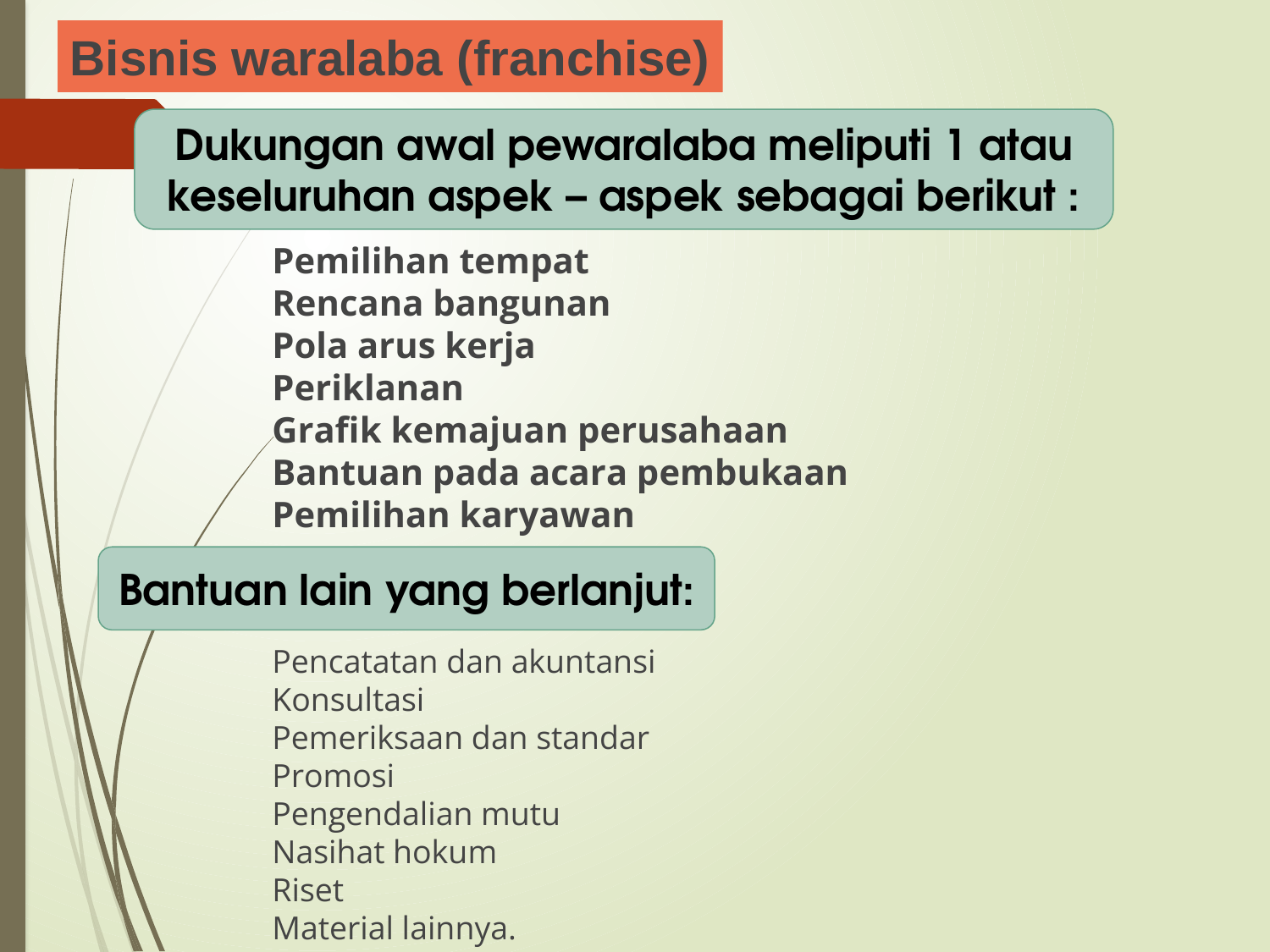

Bisnis waralaba (franchise)
Dukungan awal pewaralaba meliputi 1 atau keseluruhan aspek – aspek sebagai berikut :
Pemilihan tempat
Rencana bangunan
Pola arus kerja
Periklanan
Grafik kemajuan perusahaan
Bantuan pada acara pembukaan
Pemilihan karyawan
Bantuan lain yang berlanjut:
Pencatatan dan akuntansi
Konsultasi
Pemeriksaan dan standar
Promosi
Pengendalian mutu
Nasihat hokum
Riset
Material lainnya.